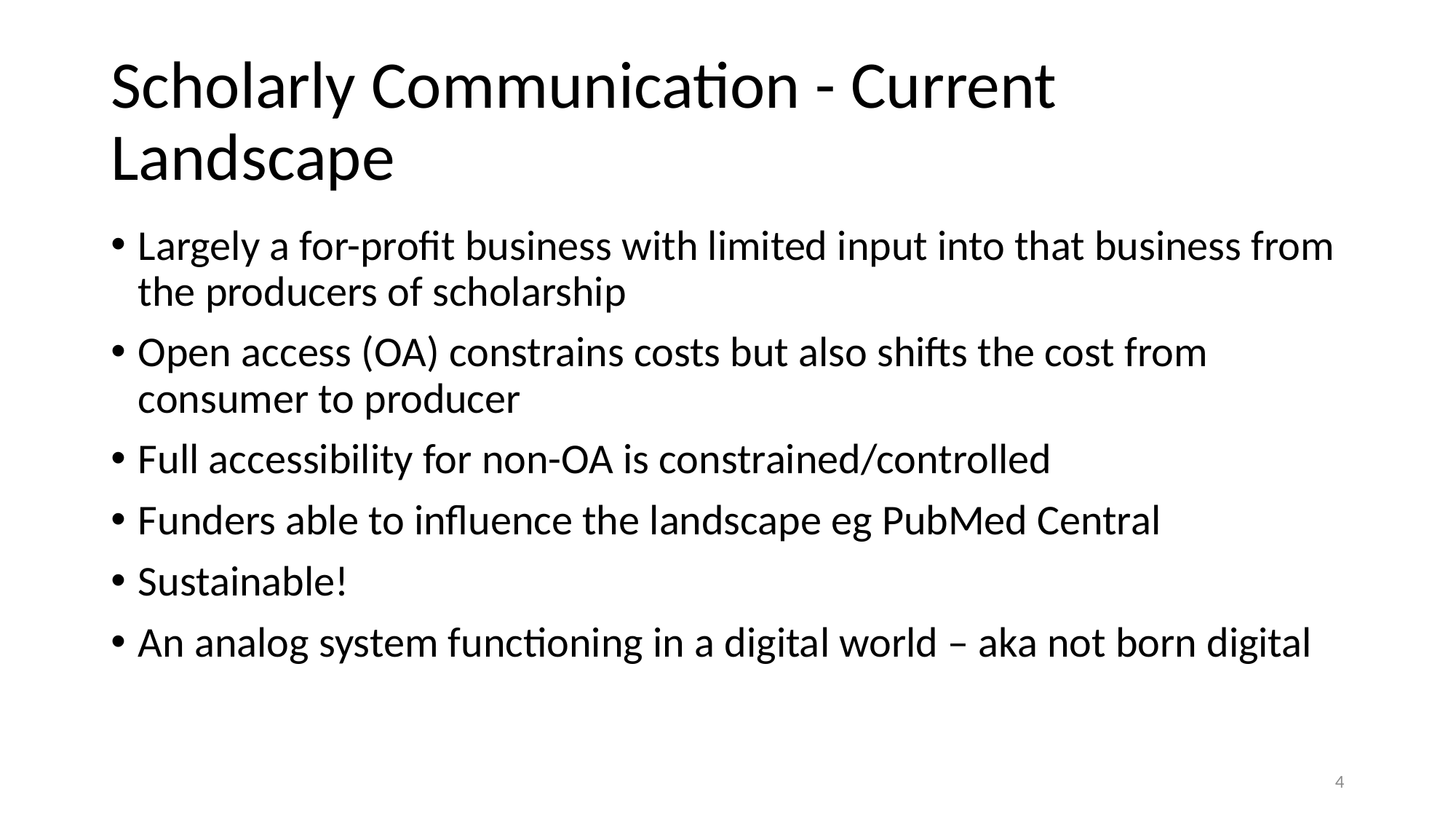

# Scholarly Communication - Current Landscape
Largely a for-profit business with limited input into that business from the producers of scholarship
Open access (OA) constrains costs but also shifts the cost from consumer to producer
Full accessibility for non-OA is constrained/controlled
Funders able to influence the landscape eg PubMed Central
Sustainable!
An analog system functioning in a digital world – aka not born digital

4